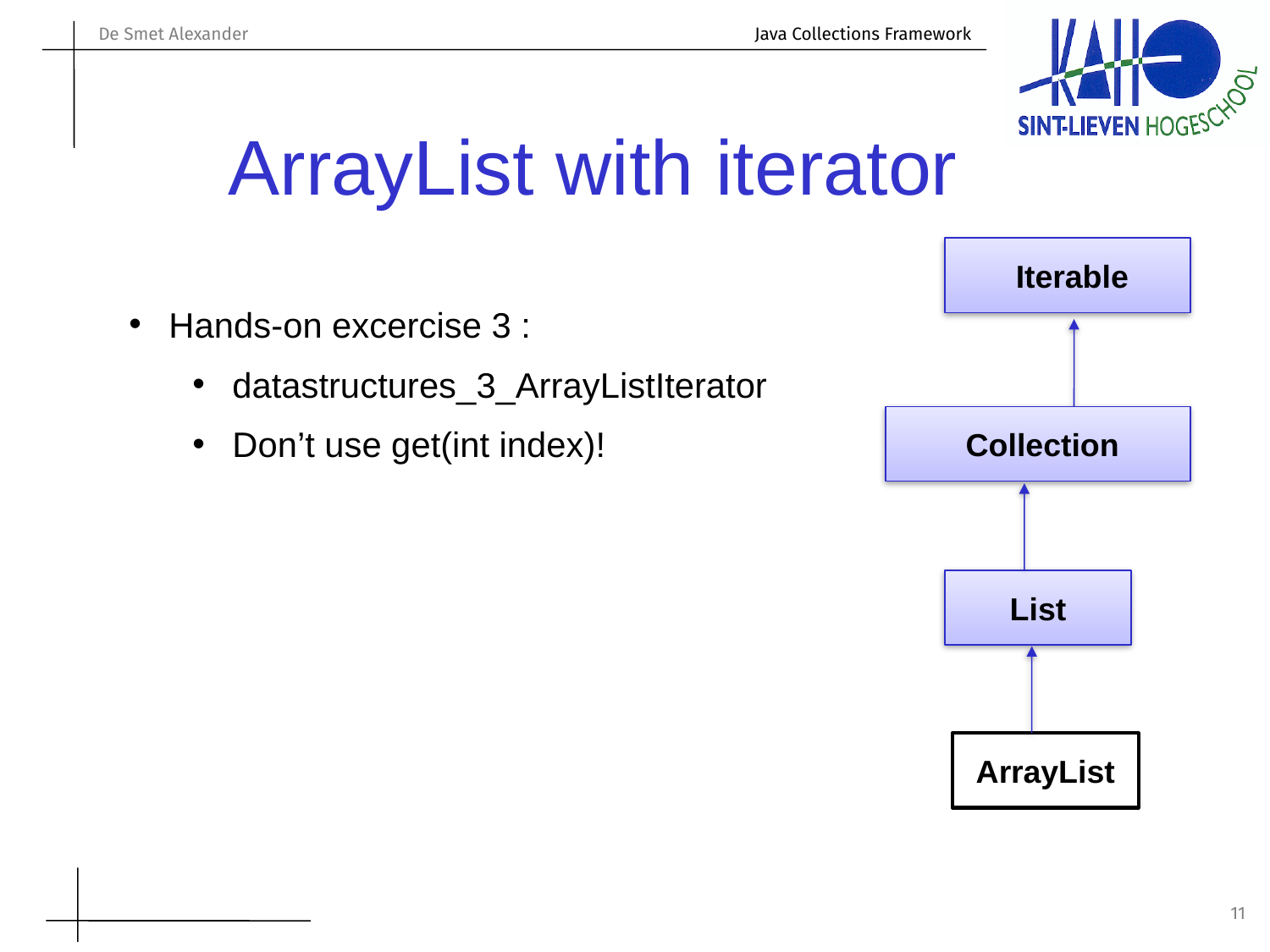

# ArrayList with iterator
 Iterable

Hands-on excercise 3 :
datastructures_3_ArrayListIterator
Don’t use get(int index)!

 Collection

List

ArrayList